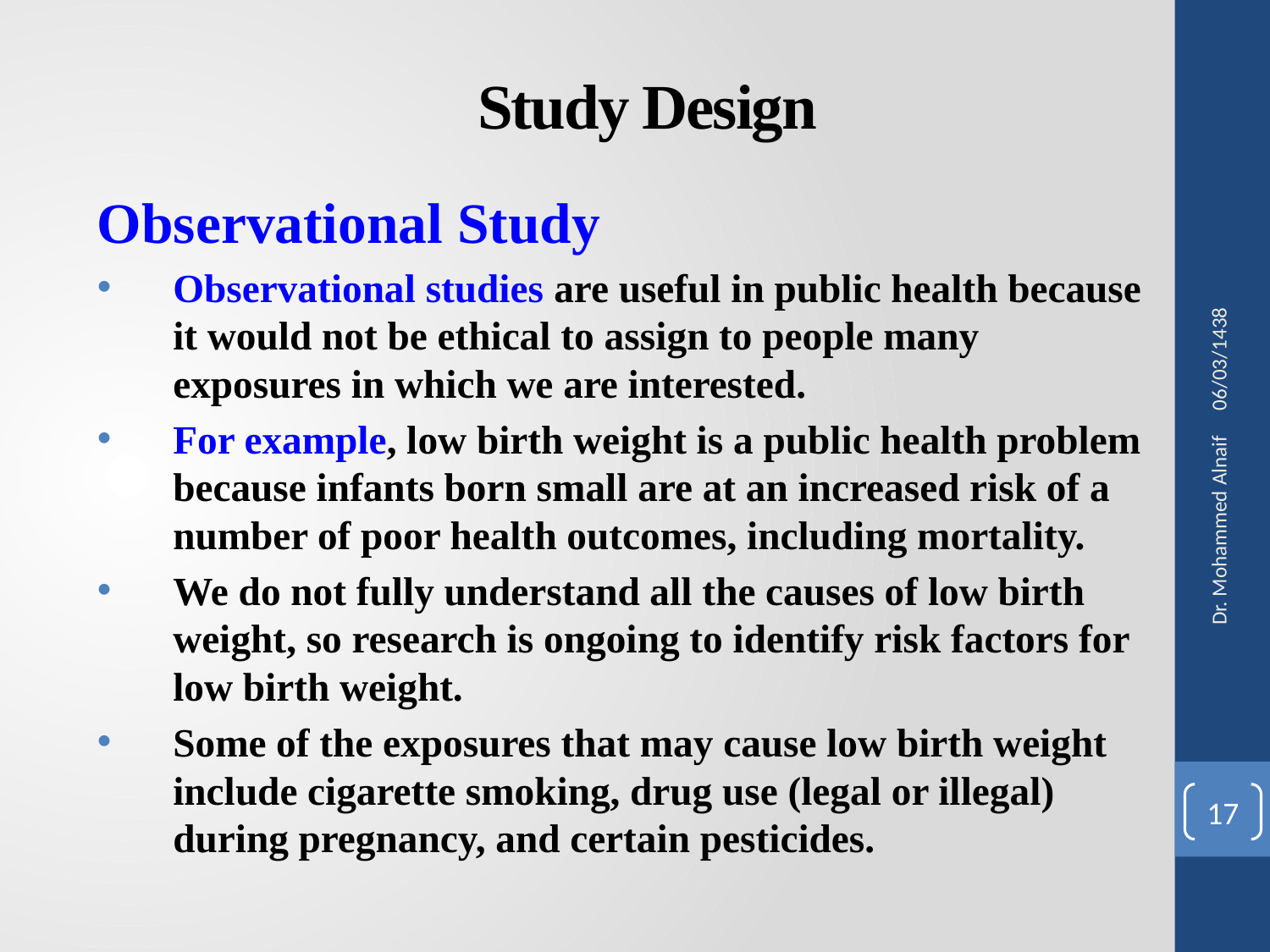

# Study Design
Observational Study
Observational studies are useful in public health because it would not be ethical to assign to people many exposures in which we are interested.
For example, low birth weight is a public health problem because infants born small are at an increased risk of a number of poor health outcomes, including mortality.
We do not fully understand all the causes of low birth weight, so research is ongoing to identify risk factors for low birth weight.
Some of the exposures that may cause low birth weight include cigarette smoking, drug use (legal or illegal) during pregnancy, and certain pesticides.
06/03/1438
Dr. Mohammed Alnaif
17